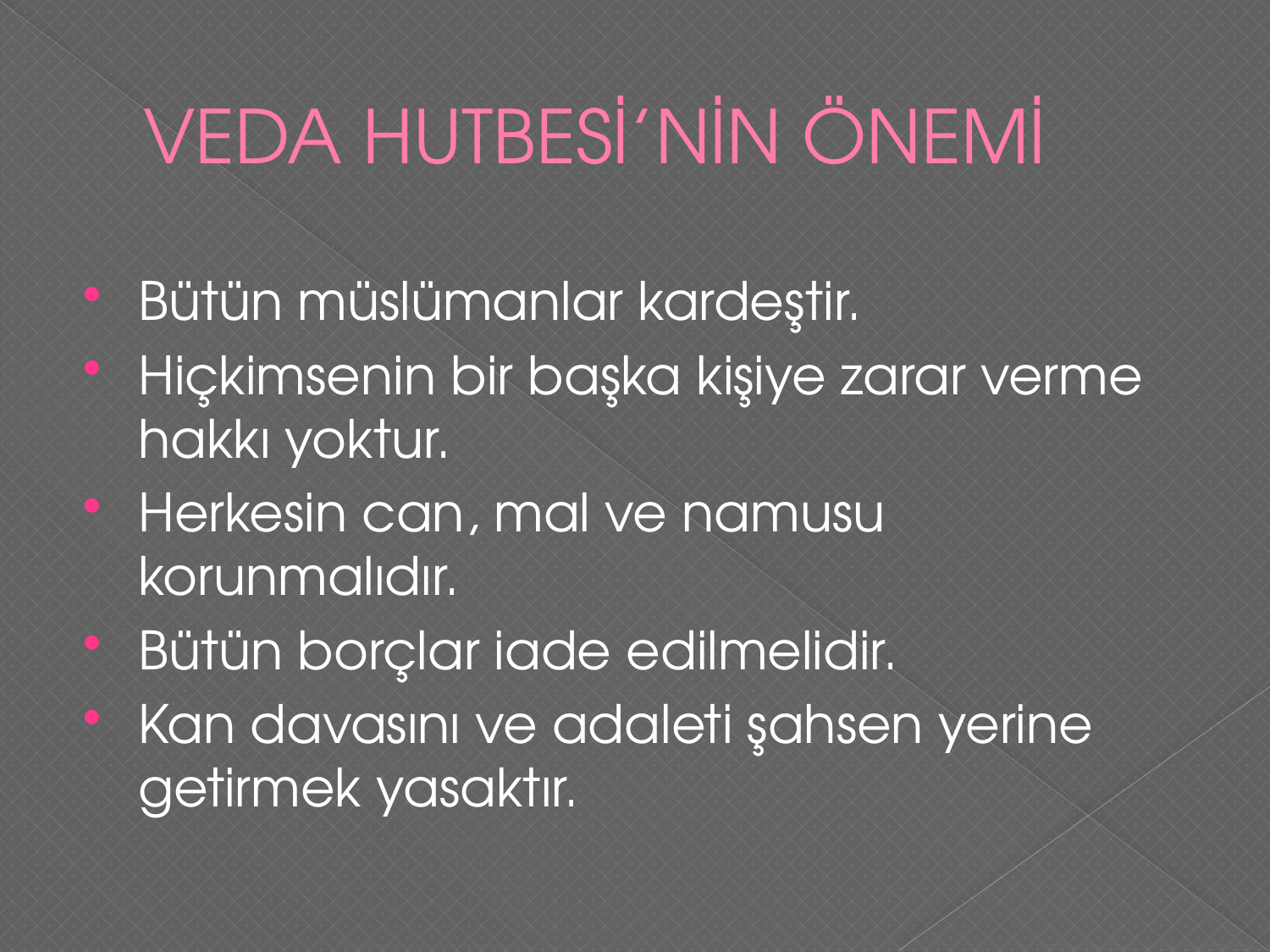

# VEDA HUTBESİ’NİN ÖNEMİ
Bütün müslümanlar kardeştir.
Hiçkimsenin bir başka kişiye zarar verme hakkı yoktur.
Herkesin can, mal ve namusu korunmalıdır.
Bütün borçlar iade edilmelidir.
Kan davasını ve adaleti şahsen yerine getirmek yasaktır.